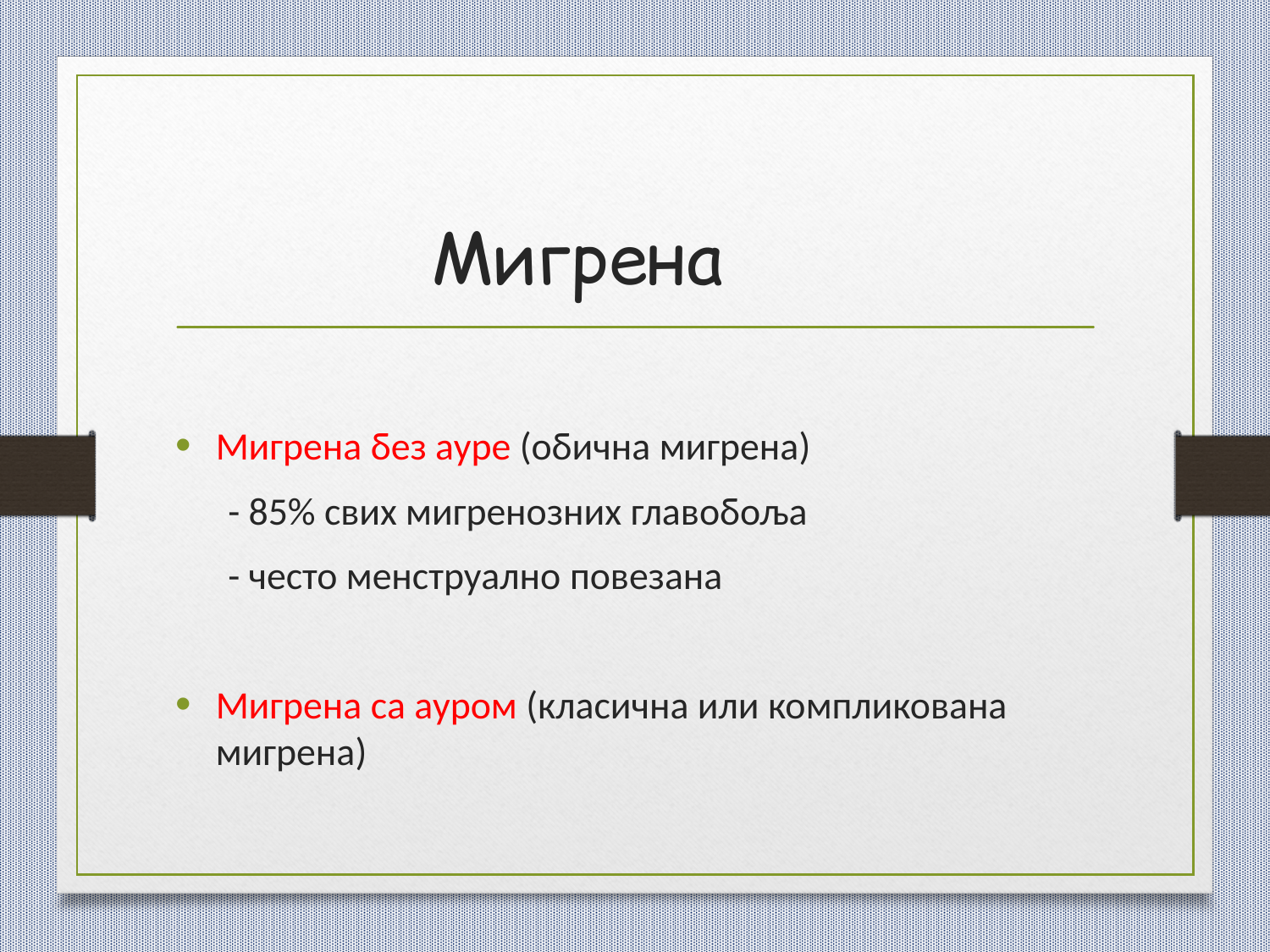

# Мигрена

Мигрена без ауре (обична мигрена)
      - 85% свих мигренозних главобоља
      - често менструално повезана

Мигрена са ауром (класична или компликована мигрена)